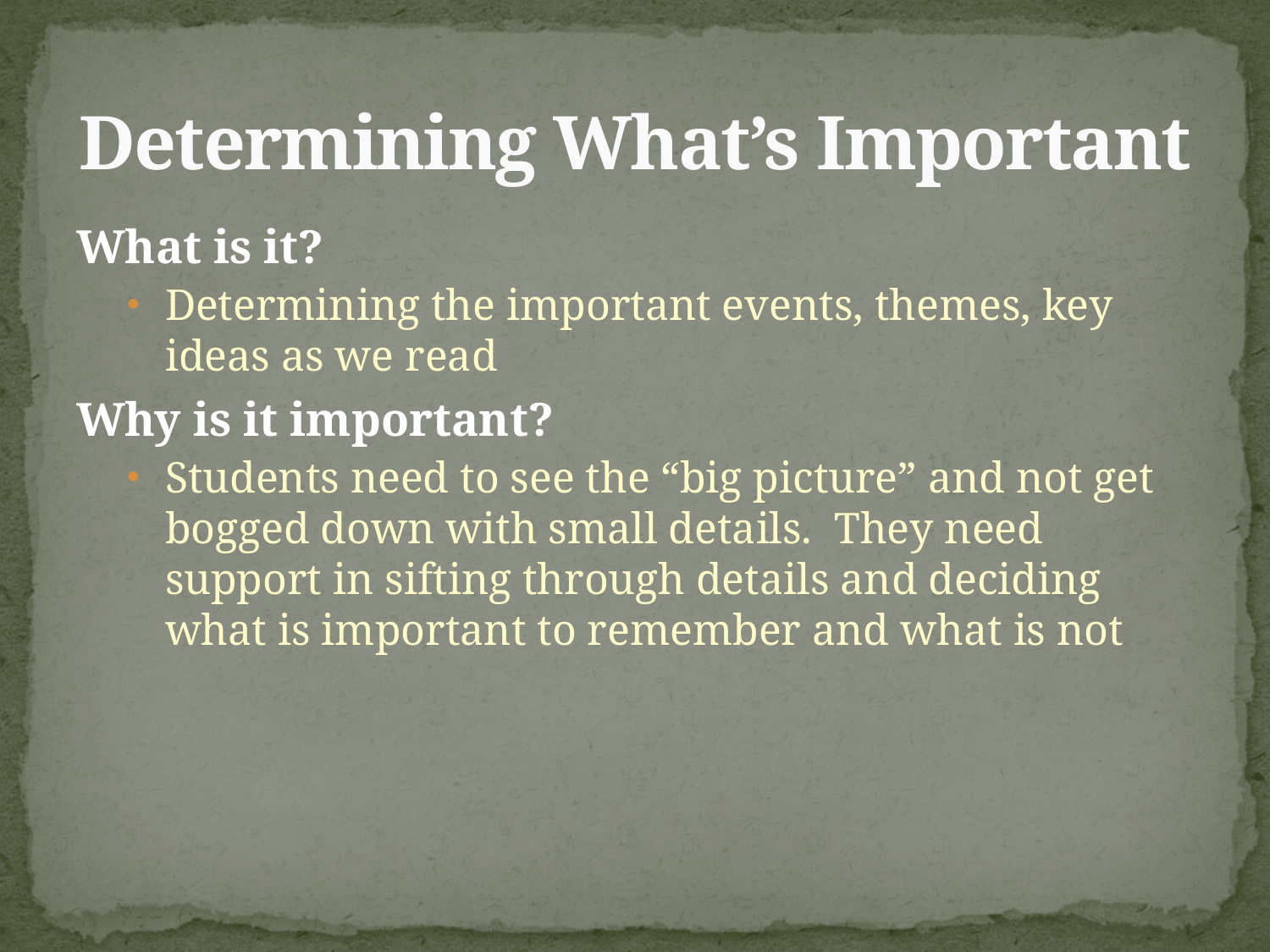

# Determining What’s Important
What is it?
Determining the important events, themes, key ideas as we read
Why is it important?
Students need to see the “big picture” and not get bogged down with small details.  They need support in sifting through details and deciding what is important to remember and what is not